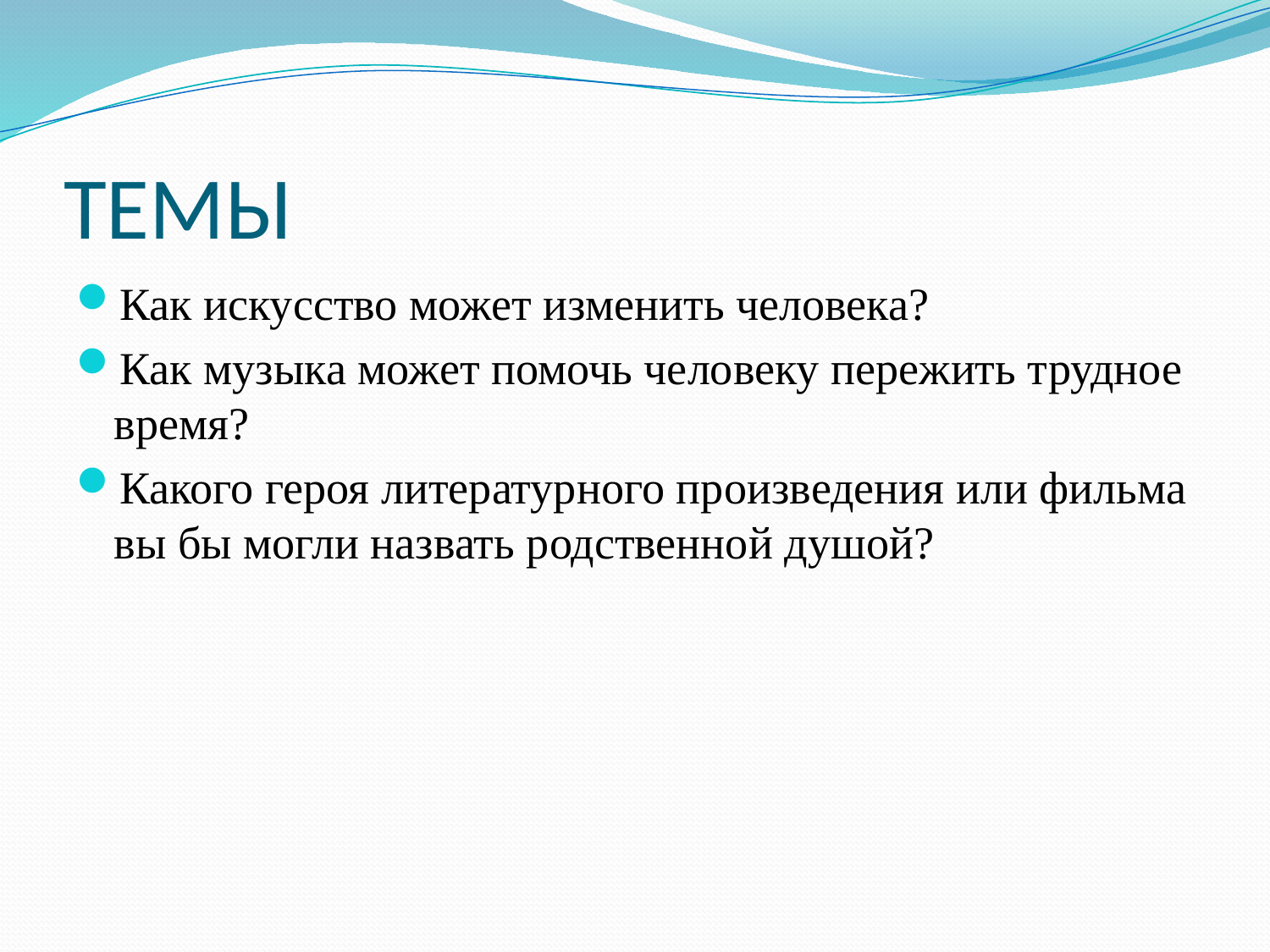

# ТЕМЫ
Как искусство может изменить человека?
Как музыка может помочь человеку пережить трудное время?
Какого героя литературного произведения или фильма вы бы могли назвать родственной душой?